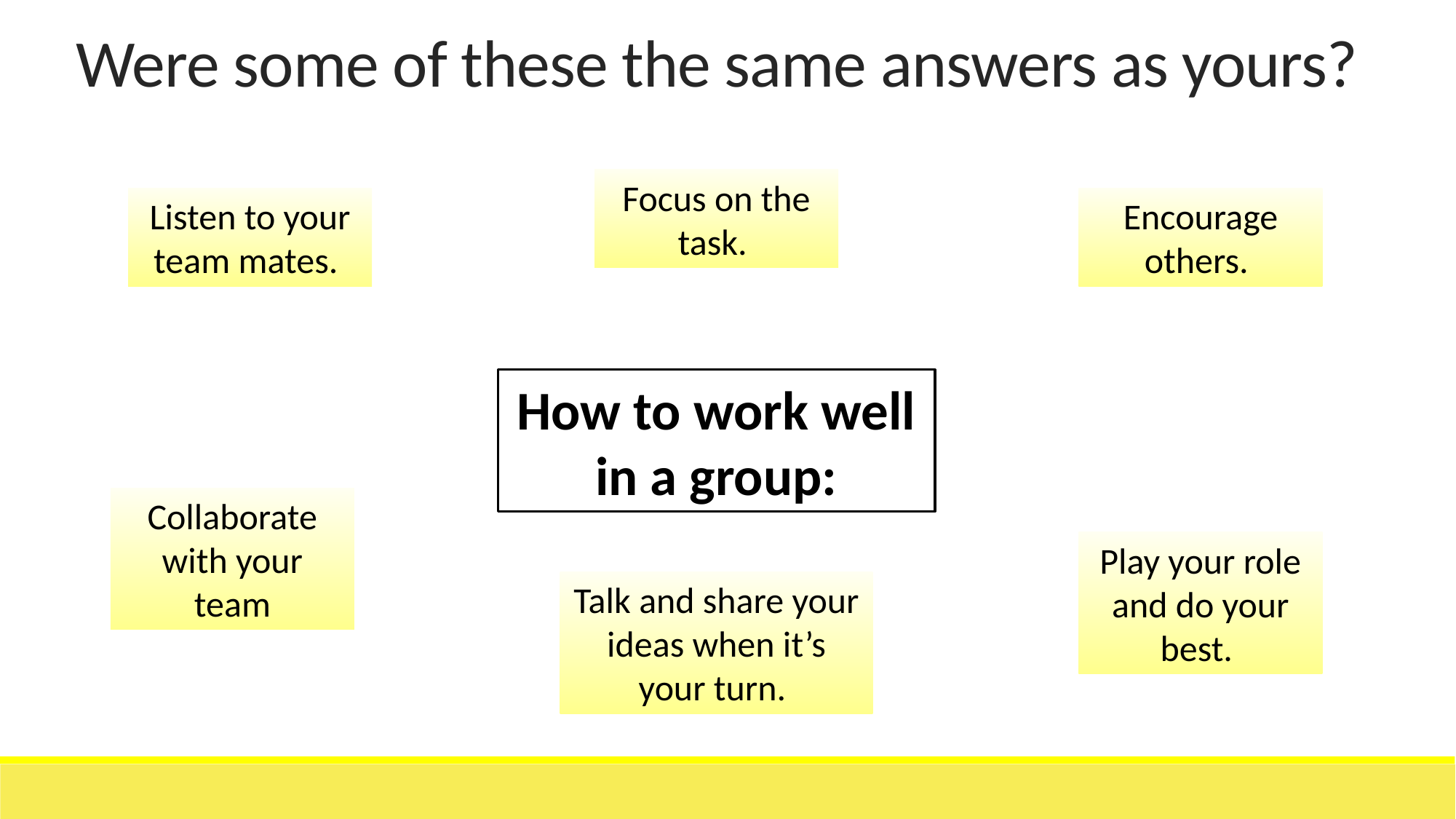

Were some of these the same answers as yours?
Focus on the task.
Listen to your team mates.
Encourage others.
How to work well in a group:
Collaborate with your team
Play your role and do your best.
Talk and share your ideas when it’s your turn.